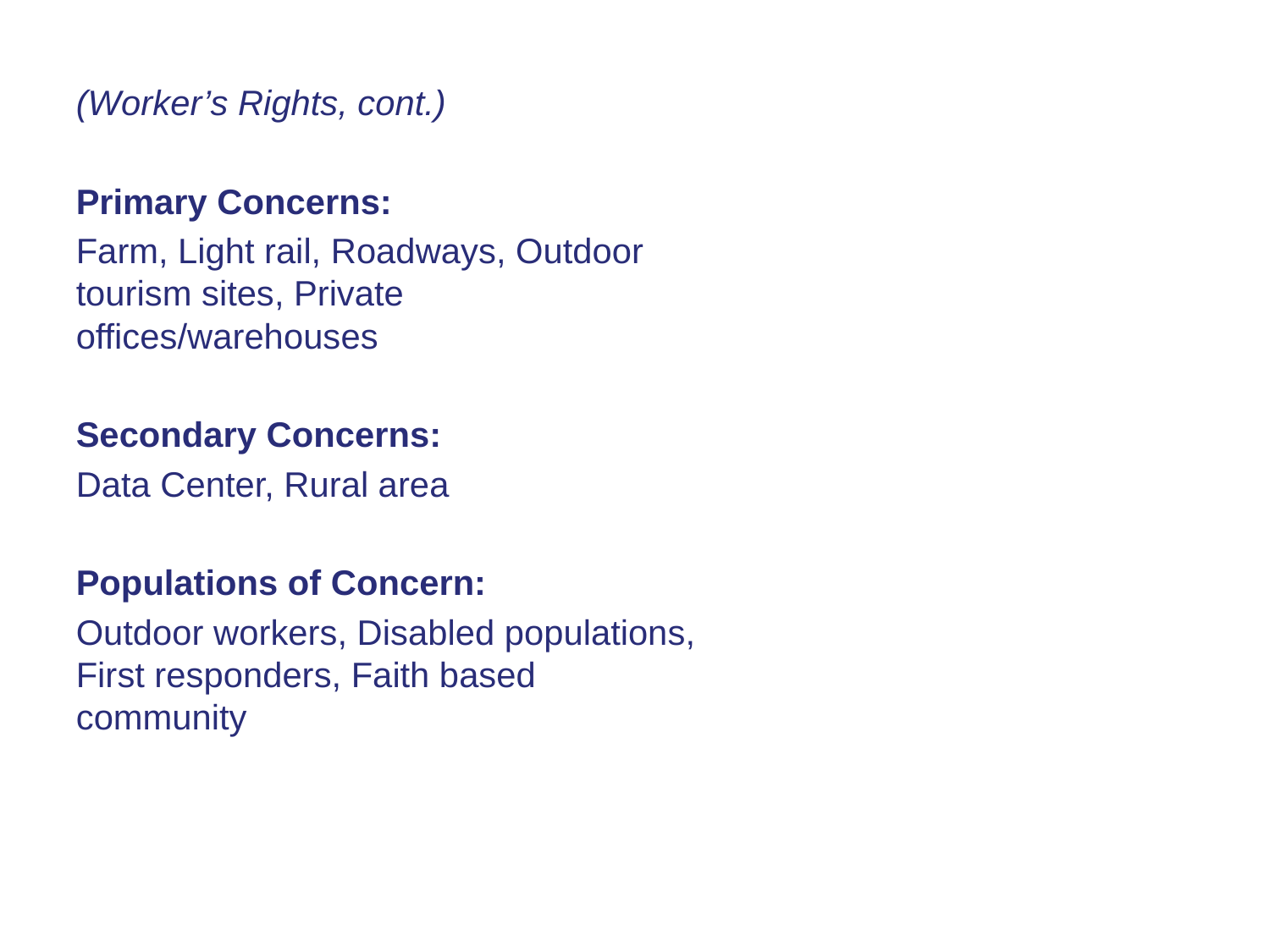

(Worker’s Rights, cont.)

Primary Concerns:
Farm, Light rail, Roadways, Outdoor tourism sites, Private offices/warehouses

Secondary Concerns:
Data Center, Rural area

Populations of Concern:
Outdoor workers, Disabled populations, First responders, Faith based community